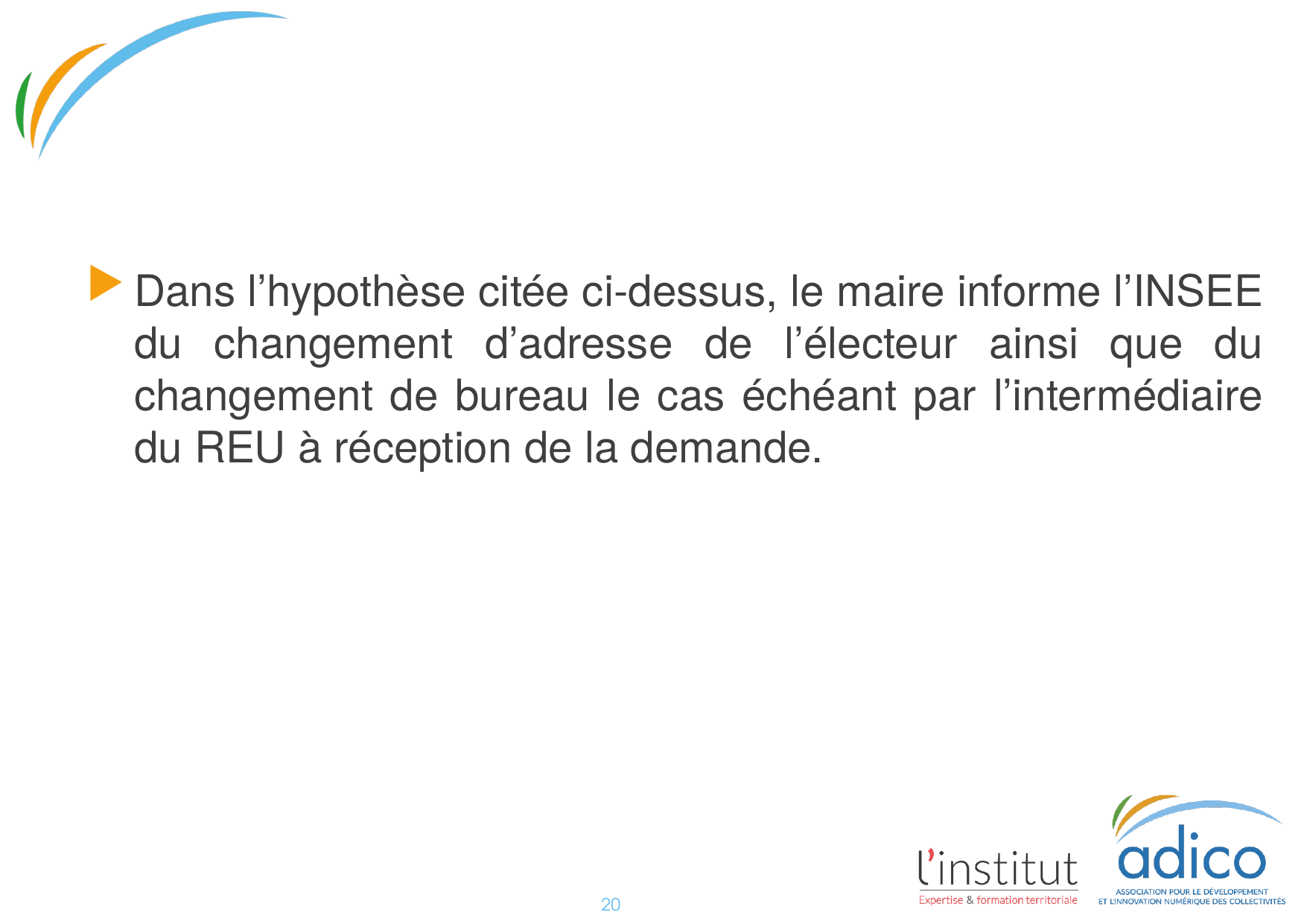

#

Dans l’hypothèse citée ci-dessus, le maire informe l’INSEE du changement d’adresse de l’électeur ainsi que du changement de bureau le cas échéant par l’intermédiaire du REU à réception de la demande.